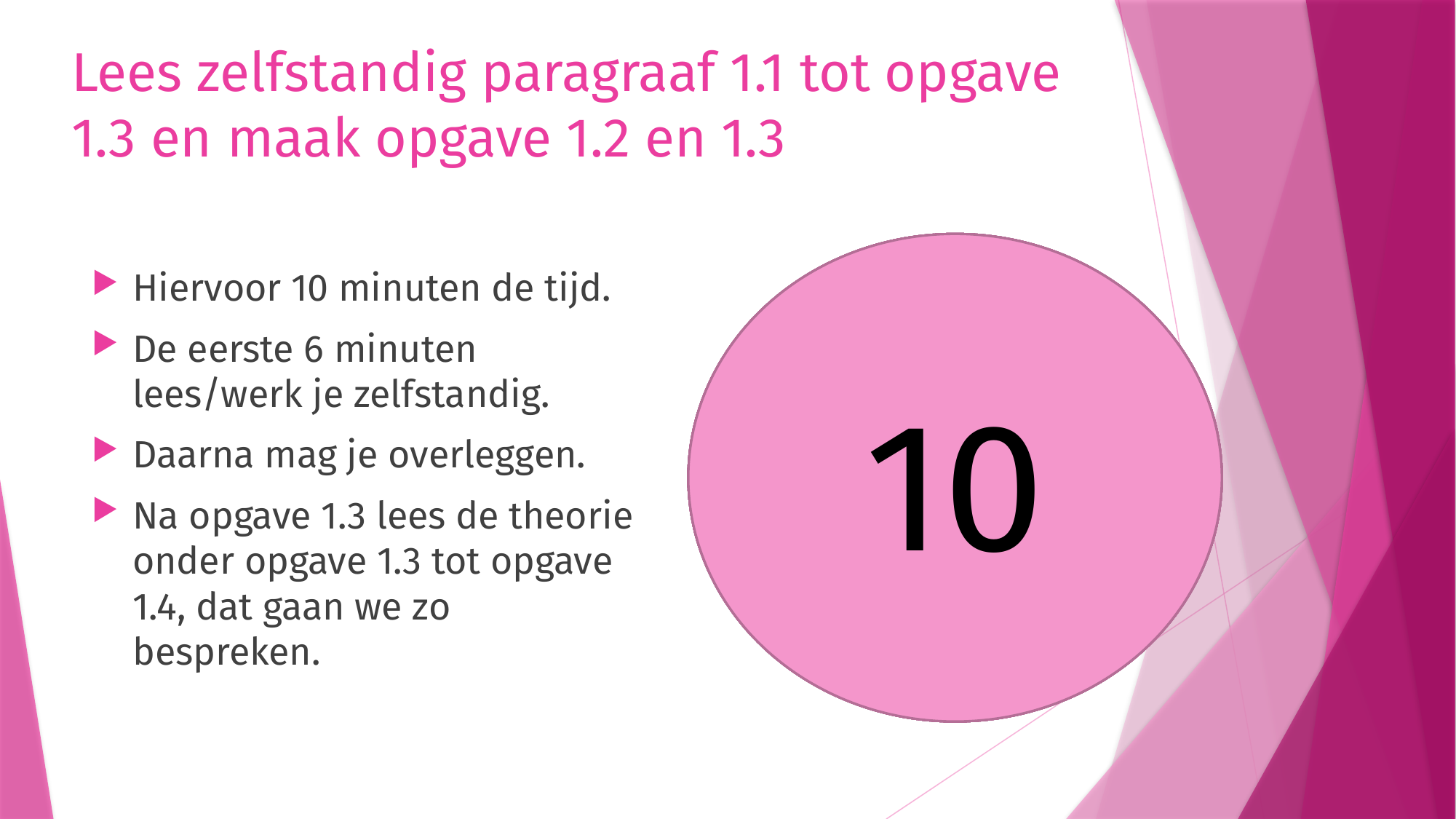

# Lees zelfstandig paragraaf 1.1 tot opgave 1.3 en maak opgave 1.2 en 1.3
10
9
8
5
6
7
4
3
1
2
Hiervoor 10 minuten de tijd.
De eerste 6 minuten lees/werk je zelfstandig.
Daarna mag je overleggen.
Na opgave 1.3 lees de theorie onder opgave 1.3 tot opgave 1.4, dat gaan we zo bespreken.